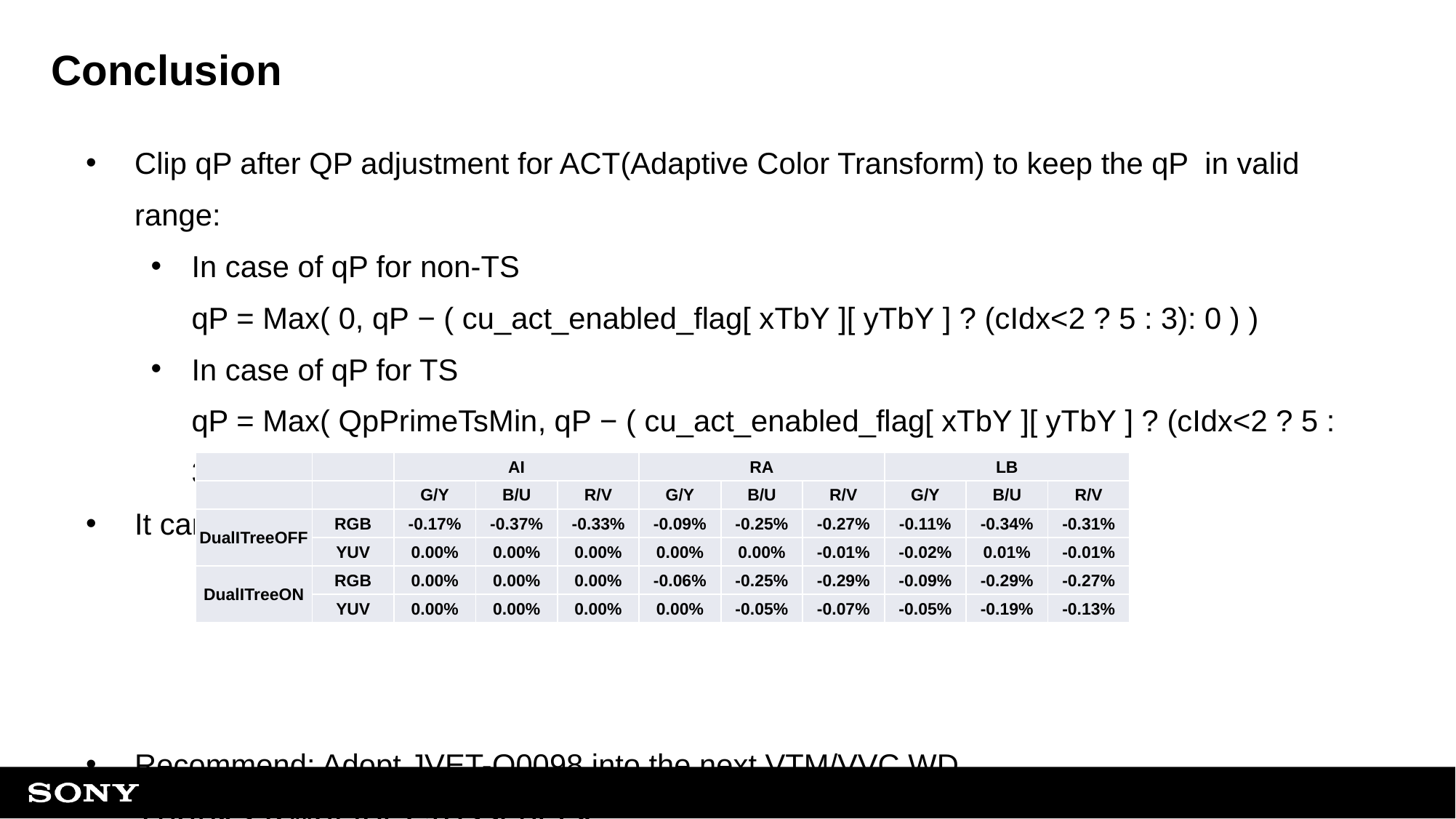

# Conclusion
Clip qP after QP adjustment for ACT(Adaptive Color Transform) to keep the qP  in valid range:
In case of qP for non-TS
qP = Max( 0, qP − ( cu_act_enabled_flag[ xTbY ][ yTbY ] ? (cIdx<2 ? 5 : 3): 0 ) )
In case of qP for TS
qP = Max( QpPrimeTsMin, qP − ( cu_act_enabled_flag[ xTbY ][ yTbY ] ? (cIdx<2 ? 5 : 3): 0 ) )
It can improve coding efficiency at low QP for SCC444 sequences.

Recommend: Adopt JVET-Q0098 into the next VTM/VVC WD
Thanks Kwai for Crosscheck
|  |  | AI |  |  | RA |  |  | LB |  |  |
| --- | --- | --- | --- | --- | --- | --- | --- | --- | --- | --- |
|  |  | G/Y | B/U | R/V | G/Y | B/U | R/V | G/Y | B/U | R/V |
| DualITreeOFF | RGB | -0.17% | -0.37% | -0.33% | -0.09% | -0.25% | -0.27% | -0.11% | -0.34% | -0.31% |
|  | YUV | 0.00% | 0.00% | 0.00% | 0.00% | 0.00% | -0.01% | -0.02% | 0.01% | -0.01% |
| DualITreeON | RGB | 0.00% | 0.00% | 0.00% | -0.06% | -0.25% | -0.29% | -0.09% | -0.29% | -0.27% |
|  | YUV | 0.00% | 0.00% | 0.00% | 0.00% | -0.05% | -0.07% | -0.05% | -0.19% | -0.13% |